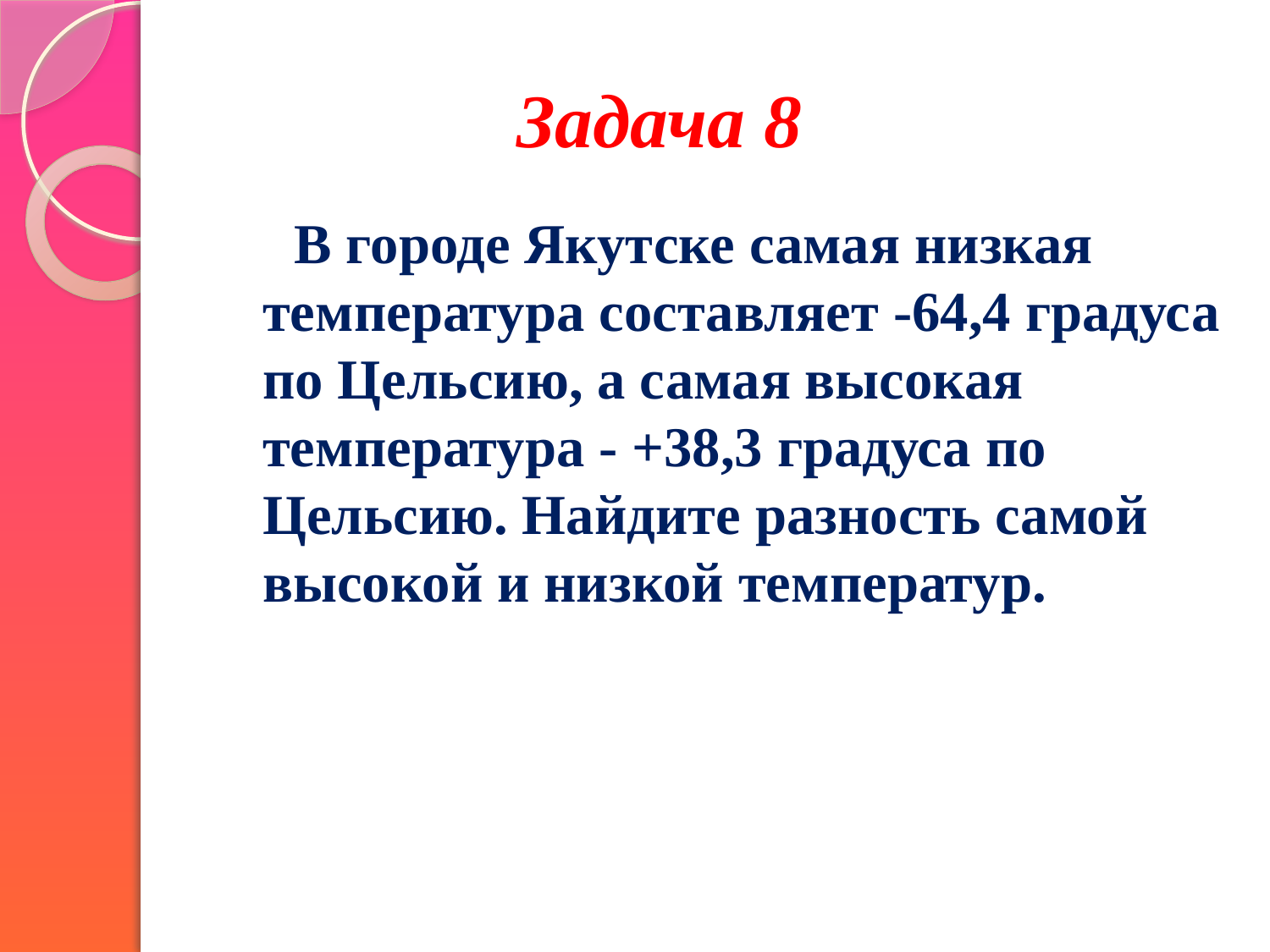

# Задача 8
     В городе Якутске самая низкая температура составляет -64,4 градуса по Цельсию, а самая высокая температура - +38,3 градуса по Цельсию. Найдите разность самой высокой и низкой температур.